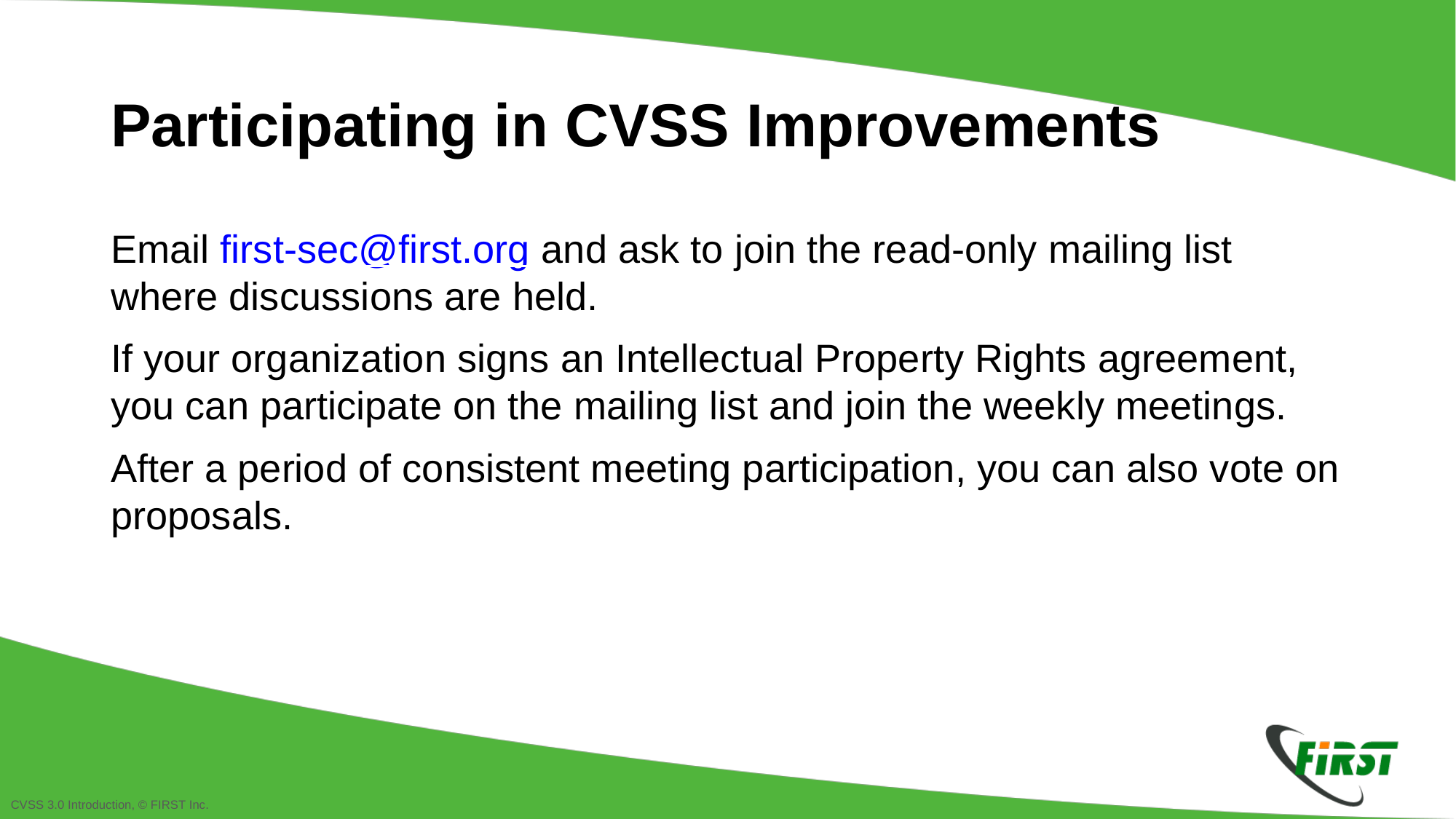

Participating in CVSS Improvements
Email first-sec@first.org and ask to join the read-only mailing list where discussions are held.
If your organization signs an Intellectual Property Rights agreement, you can participate on the mailing list and join the weekly meetings.
After a period of consistent meeting participation, you can also vote on proposals.